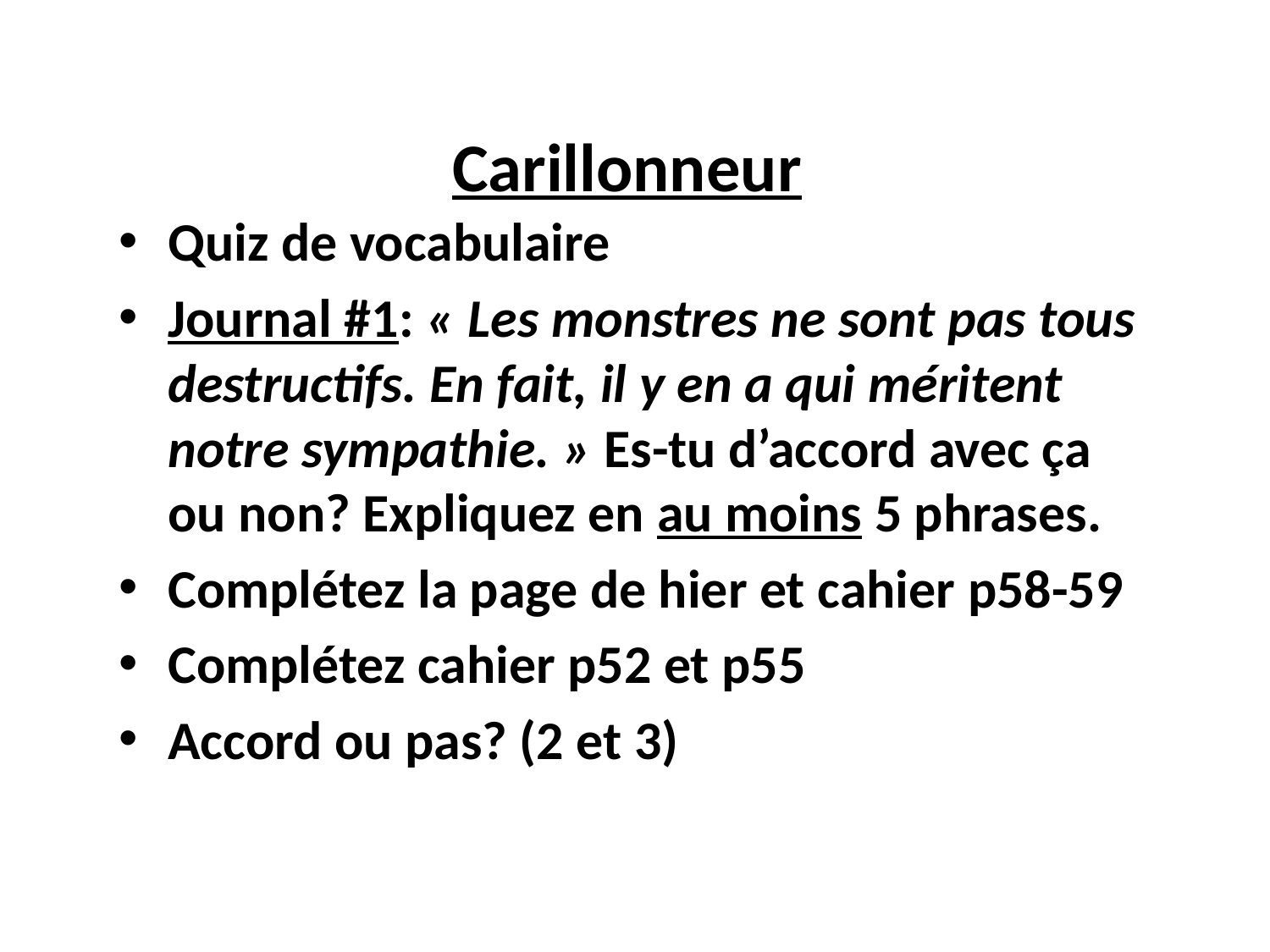

# Carillonneur
Quiz de vocabulaire
Journal #1: « Les monstres ne sont pas tous destructifs. En fait, il y en a qui méritent notre sympathie. » Es-tu d’accord avec ça ou non? Expliquez en au moins 5 phrases.
Complétez la page de hier et cahier p58-59
Complétez cahier p52 et p55
Accord ou pas? (2 et 3)